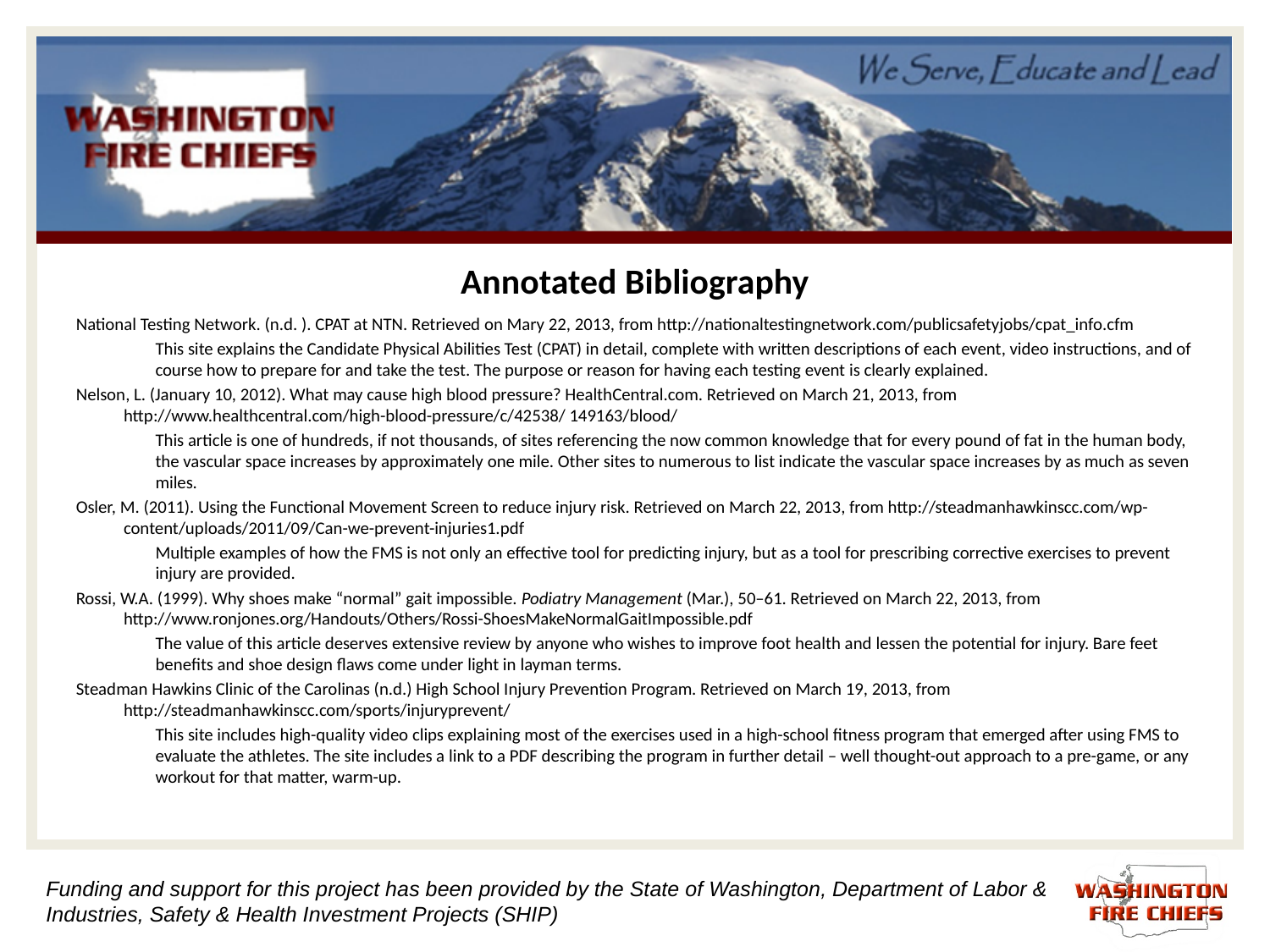

# Annotated Bibliography
National Testing Network. (n.d. ). CPAT at NTN. Retrieved on Mary 22, 2013, from http://nationaltestingnetwork.com/publicsafetyjobs/cpat_info.cfm
This site explains the Candidate Physical Abilities Test (CPAT) in detail, complete with written descriptions of each event, video instructions, and of course how to prepare for and take the test. The purpose or reason for having each testing event is clearly explained.
Nelson, L. (January 10, 2012). What may cause high blood pressure? HealthCentral.com. Retrieved on March 21, 2013, from http://www.healthcentral.com/high-blood-pressure/c/42538/ 149163/blood/
This article is one of hundreds, if not thousands, of sites referencing the now common knowledge that for every pound of fat in the human body, the vascular space increases by approximately one mile. Other sites to numerous to list indicate the vascular space increases by as much as seven miles.
Osler, M. (2011). Using the Functional Movement Screen to reduce injury risk. Retrieved on March 22, 2013, from http://steadmanhawkinscc.com/wp-content/uploads/2011/09/Can-we-prevent-injuries1.pdf
Multiple examples of how the FMS is not only an effective tool for predicting injury, but as a tool for prescribing corrective exercises to prevent injury are provided.
Rossi, W.A. (1999). Why shoes make “normal” gait impossible. Podiatry Management (Mar.), 50–61. Retrieved on March 22, 2013, from http://www.ronjones.org/Handouts/Others/Rossi-ShoesMakeNormalGaitImpossible.pdf
The value of this article deserves extensive review by anyone who wishes to improve foot health and lessen the potential for injury. Bare feet benefits and shoe design flaws come under light in layman terms.
Steadman Hawkins Clinic of the Carolinas (n.d.) High School Injury Prevention Program. Retrieved on March 19, 2013, from http://steadmanhawkinscc.com/sports/injuryprevent/
This site includes high-quality video clips explaining most of the exercises used in a high-school fitness program that emerged after using FMS to evaluate the athletes. The site includes a link to a PDF describing the program in further detail – well thought-out approach to a pre-game, or any workout for that matter, warm-up.